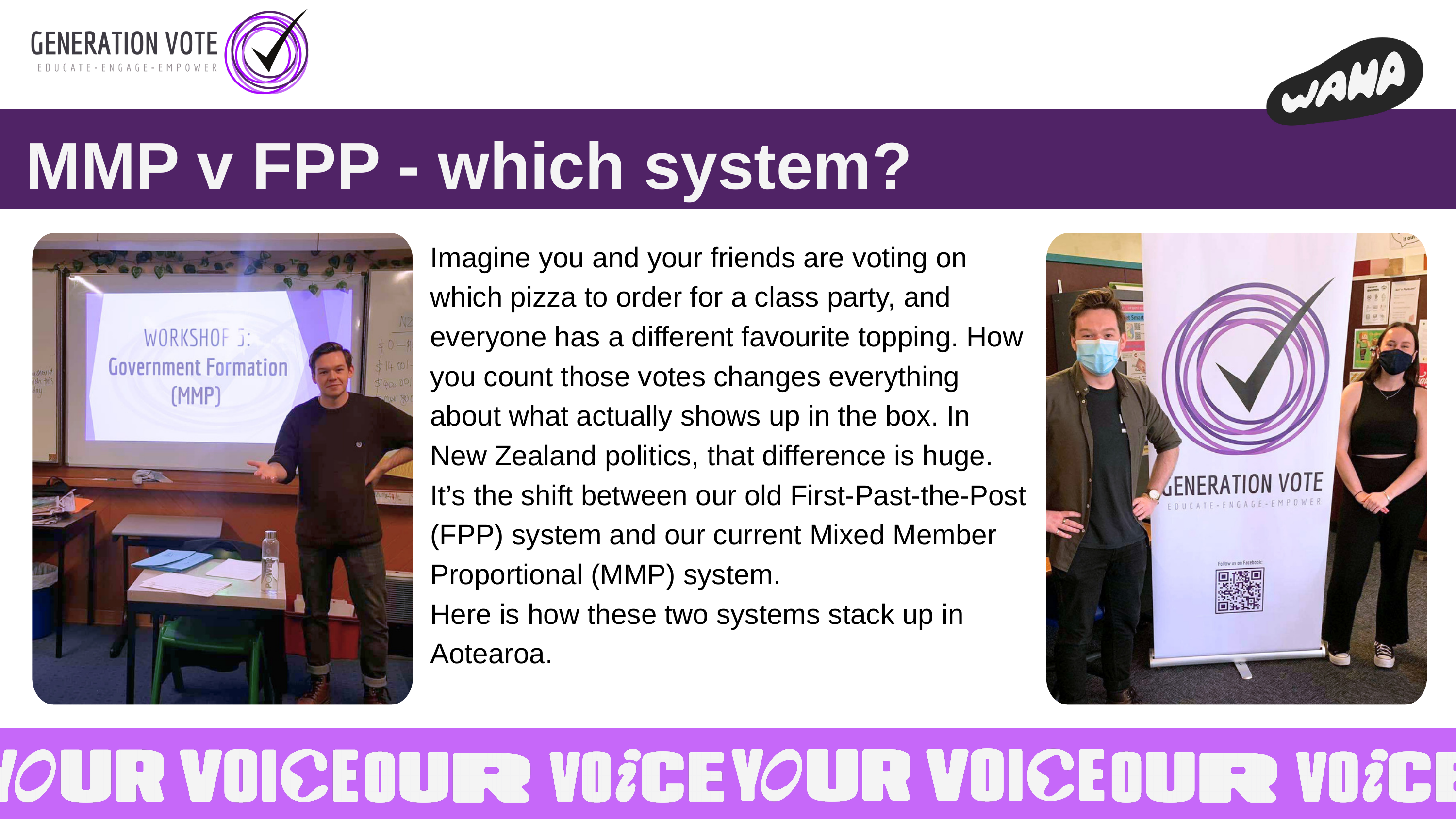

MMP v FPP - which system?

Imagine you and your friends are voting on which pizza to order for a class party, and everyone has a different favourite topping. How you count those votes changes everything about what actually shows up in the box. In New Zealand politics, that difference is huge.
It’s the shift between our old First-Past-the-Post (FPP) system and our current Mixed Member Proportional (MMP) system.
Here is how these two systems stack up in Aotearoa.